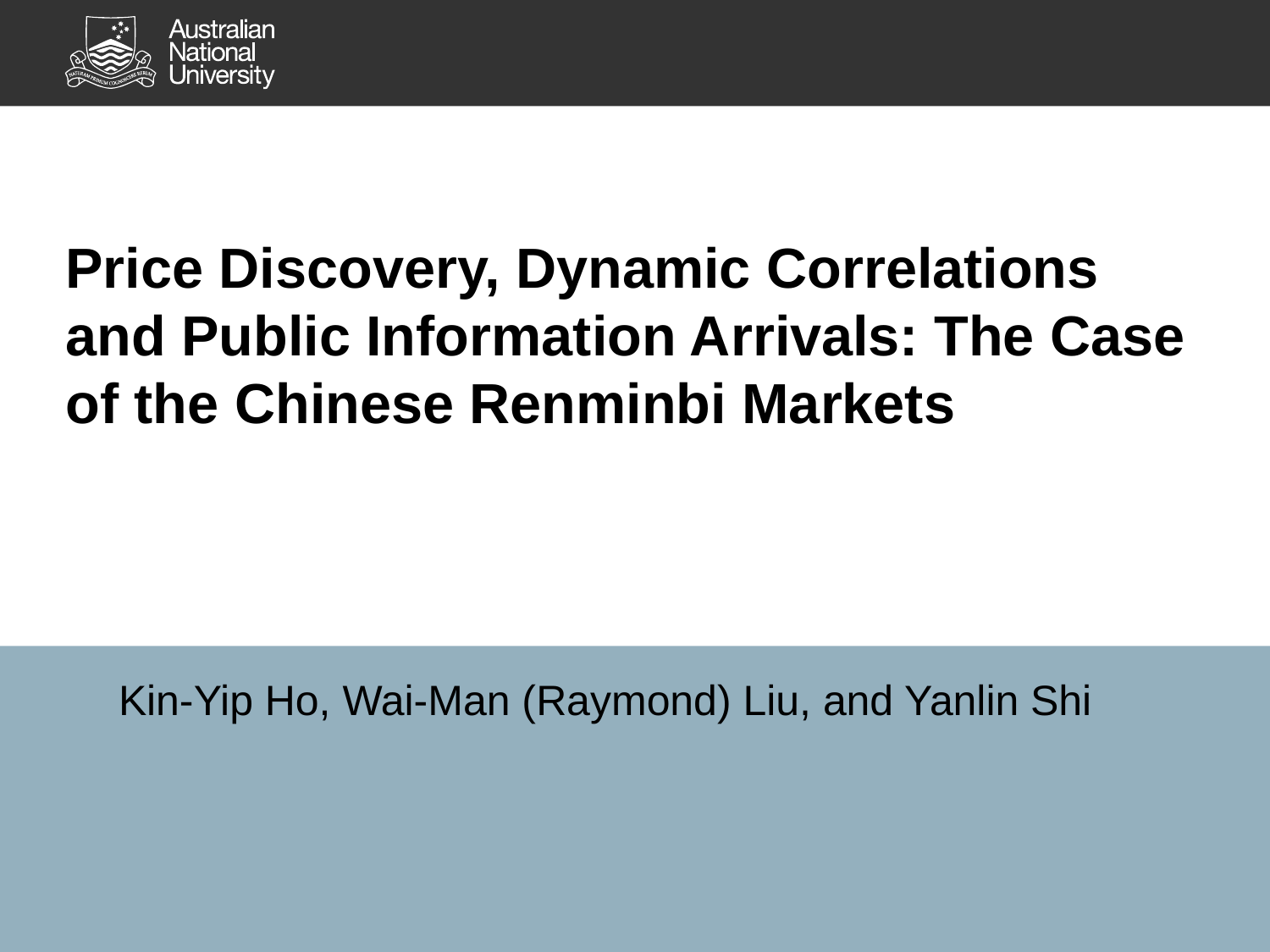

# Price Discovery, Dynamic Correlations and Public Information Arrivals: The Case of the Chinese Renminbi Markets
Kin-Yip Ho, Wai-Man (Raymond) Liu, and Yanlin Shi